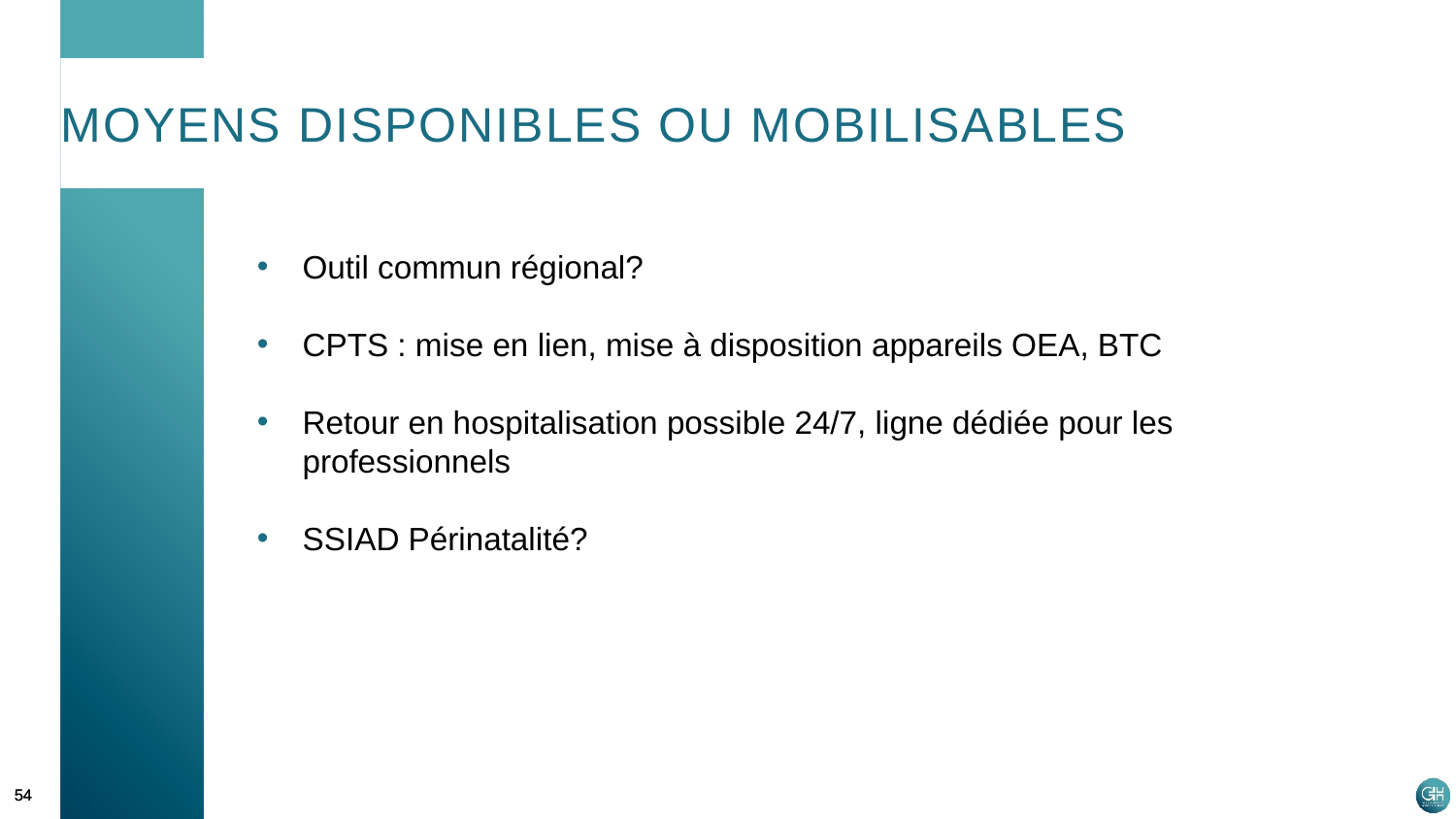

# Moyens disponibles ou mobilisables
Outil commun régional?

CPTS : mise en lien, mise à disposition appareils OEA, BTC

Retour en hospitalisation possible 24/7, ligne dédiée pour les professionnels

SSIAD Périnatalité?